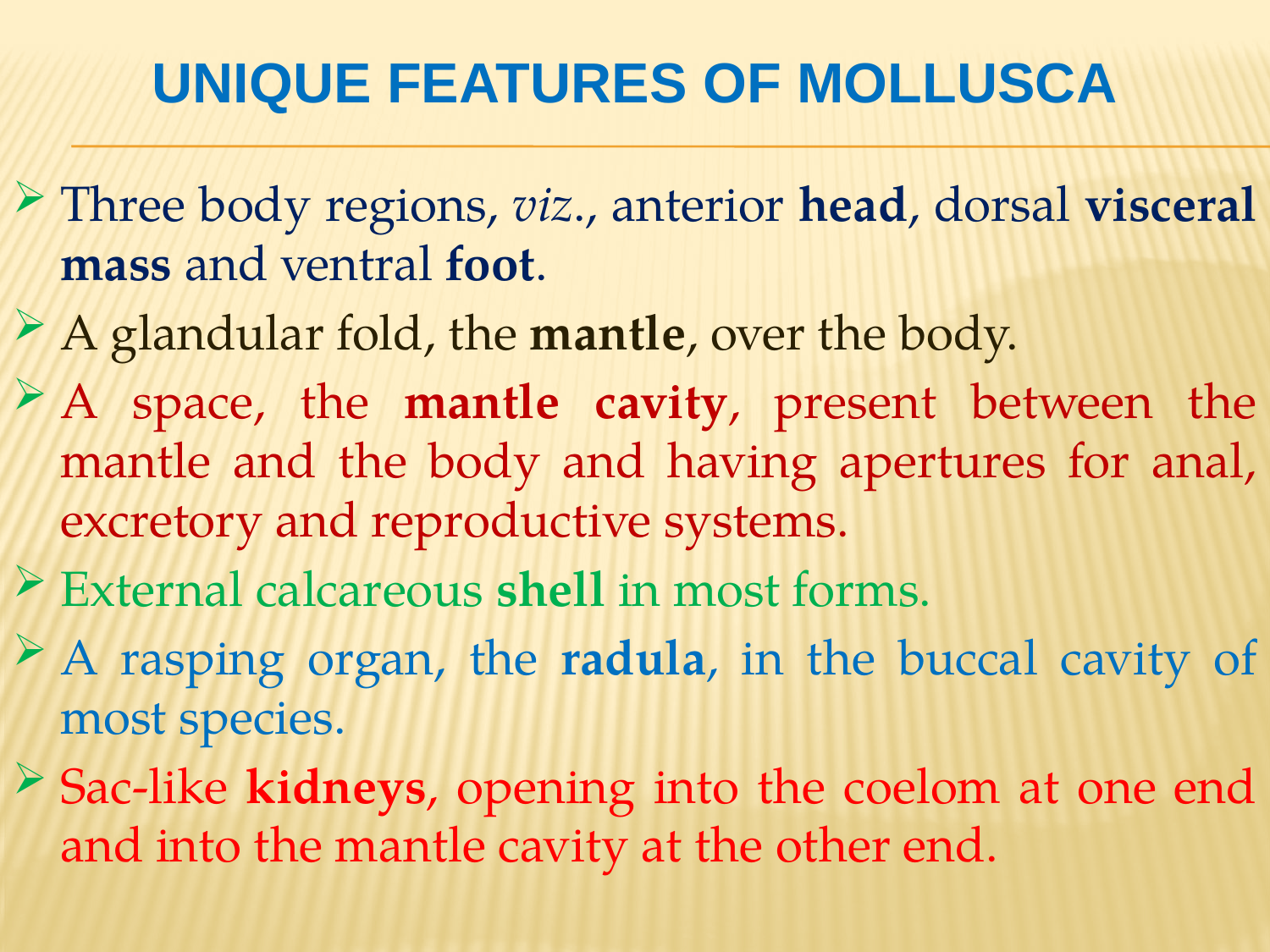

# Unique features of Mollusca
Three body regions, viz., anterior head, dorsal visceral mass and ventral foot.
A glandular fold, the mantle, over the body.
A space, the mantle cavity, present between the mantle and the body and having apertures for anal, excretory and reproductive systems.
External calcareous shell in most forms.
A rasping organ, the radula, in the buccal cavity of most species.
Sac-like kidneys, opening into the coelom at one end and into the mantle cavity at the other end.